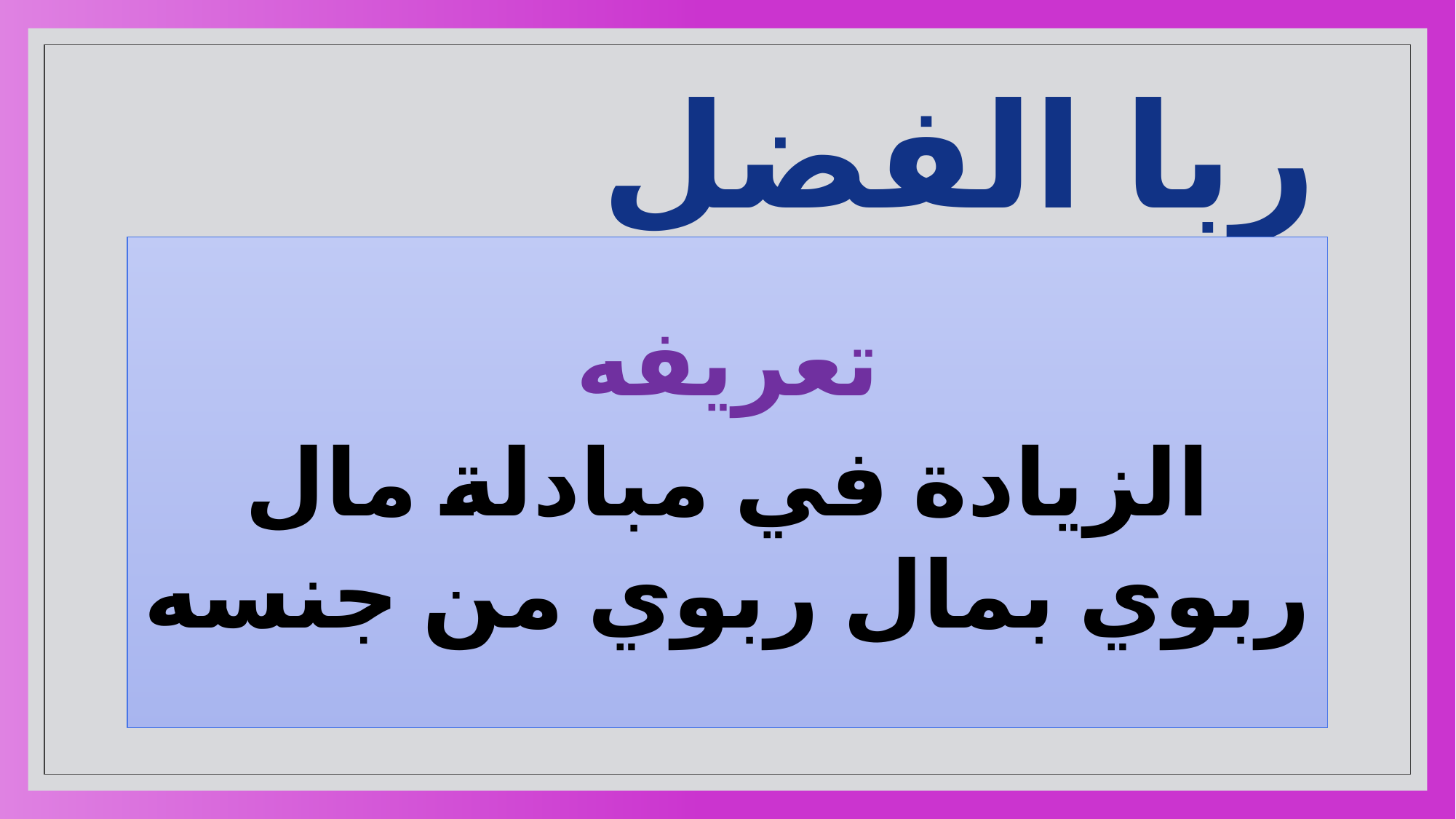

# ربا الفضل

تعريفه
الزيادة في مبادلة مال ربوي بمال ربوي من جنسه